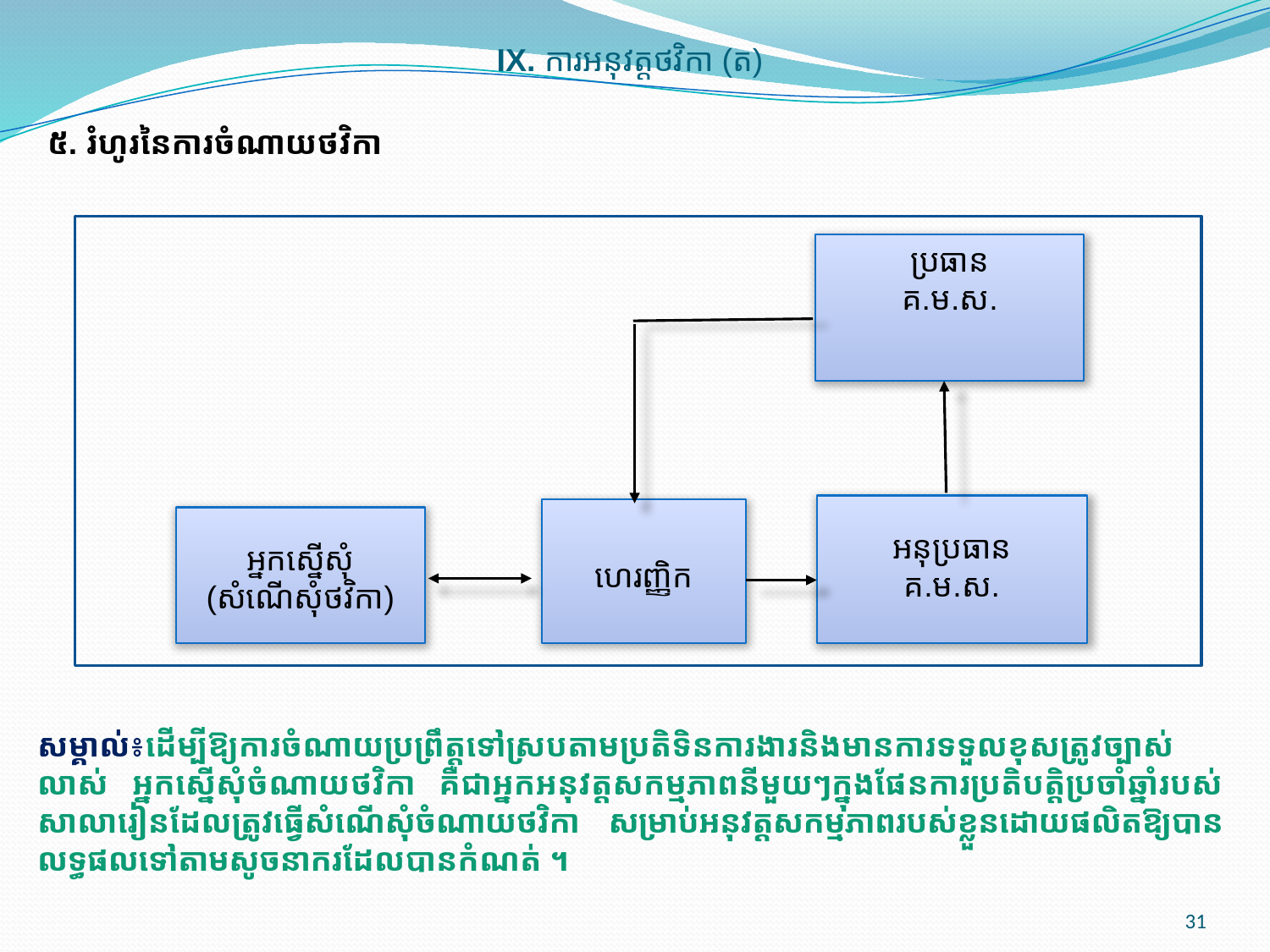

# IX. ការអនុវត្តថវិកា (ត)
៥. រំហូរនៃការចំណាយថវិកា

ប្រធាន
គ.ម.ស.

អនុប្រធាន
គ.ម.ស.

ហេរញ្ញិក

អ្នកស្នើសុំ
(សំណើសុំថវិកា)
សម្គាល់៖ដើម្បីឱ្យការចំណាយប្រព្រឹត្តទៅស្របតាមប្រតិទិនការងារនិងមានការទទួលខុសត្រូវច្បាស់ លាស់ អ្នកស្នើសុំចំណាយថវិកា គឺជាអ្នកអនុវត្តសកម្មភាពនីមួយៗក្នុងផែនការប្រតិបត្តិប្រចាំឆ្នាំរបស់សាលារៀនដែលត្រូវធ្វើសំណើសុំចំណាយថវិកា សម្រាប់អនុវត្តសកម្មភាពរបស់ខ្លួនដោយផលិតឱ្យបានលទ្ធផលទៅតាមសូចនាករដែលបានកំណត់ ។
31